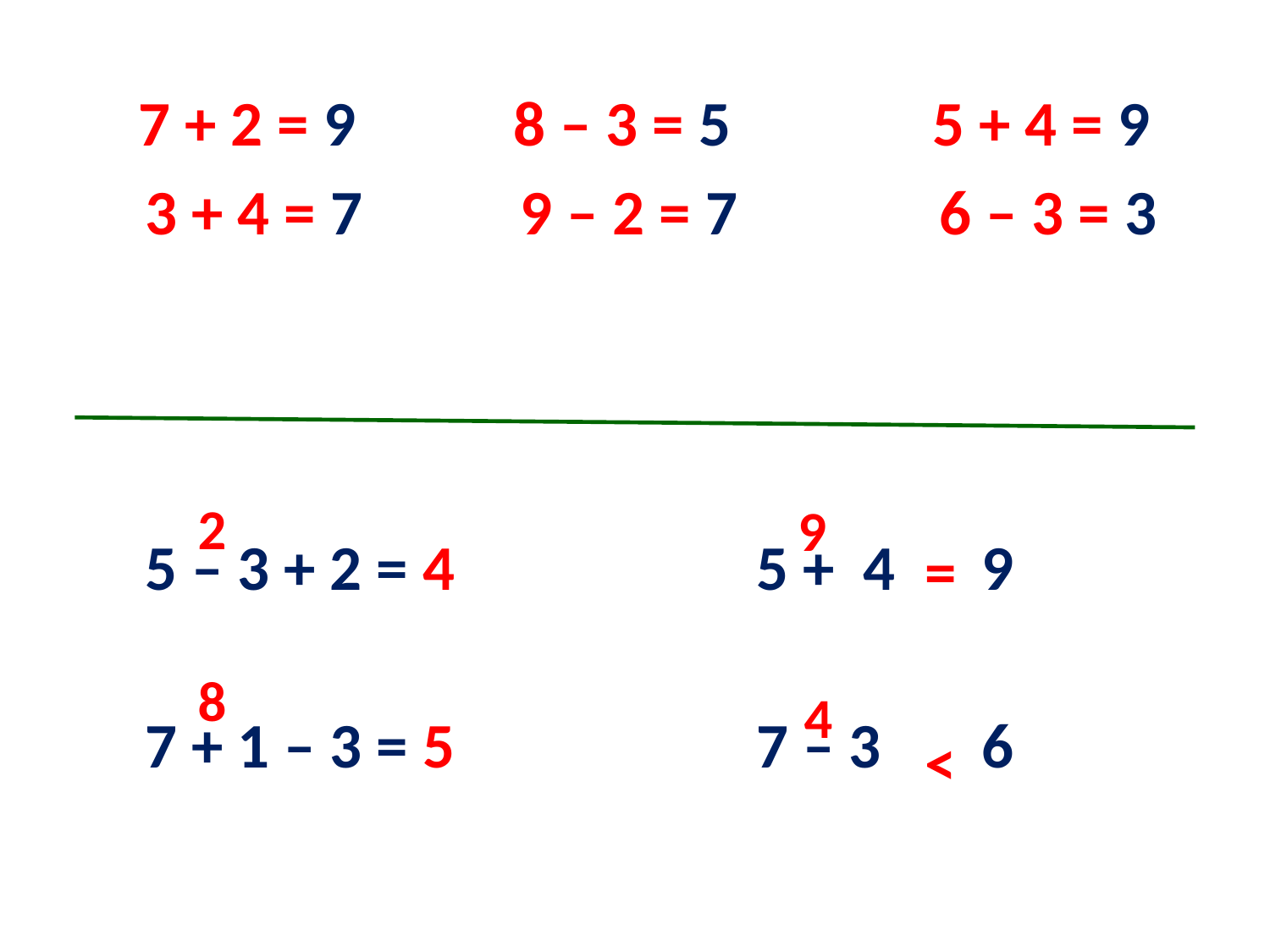

7 + 2 = 9           8 – 3 = 5              5 + 4 = 9
    3 + 4 = 7           9 – 2 = 7              6 – 3 = 3

    5 – 3 + 2 = 4                     5 +  4      9

    7 + 1 – 3 = 5                     7 – 3       6
2
9
=
8
4
<